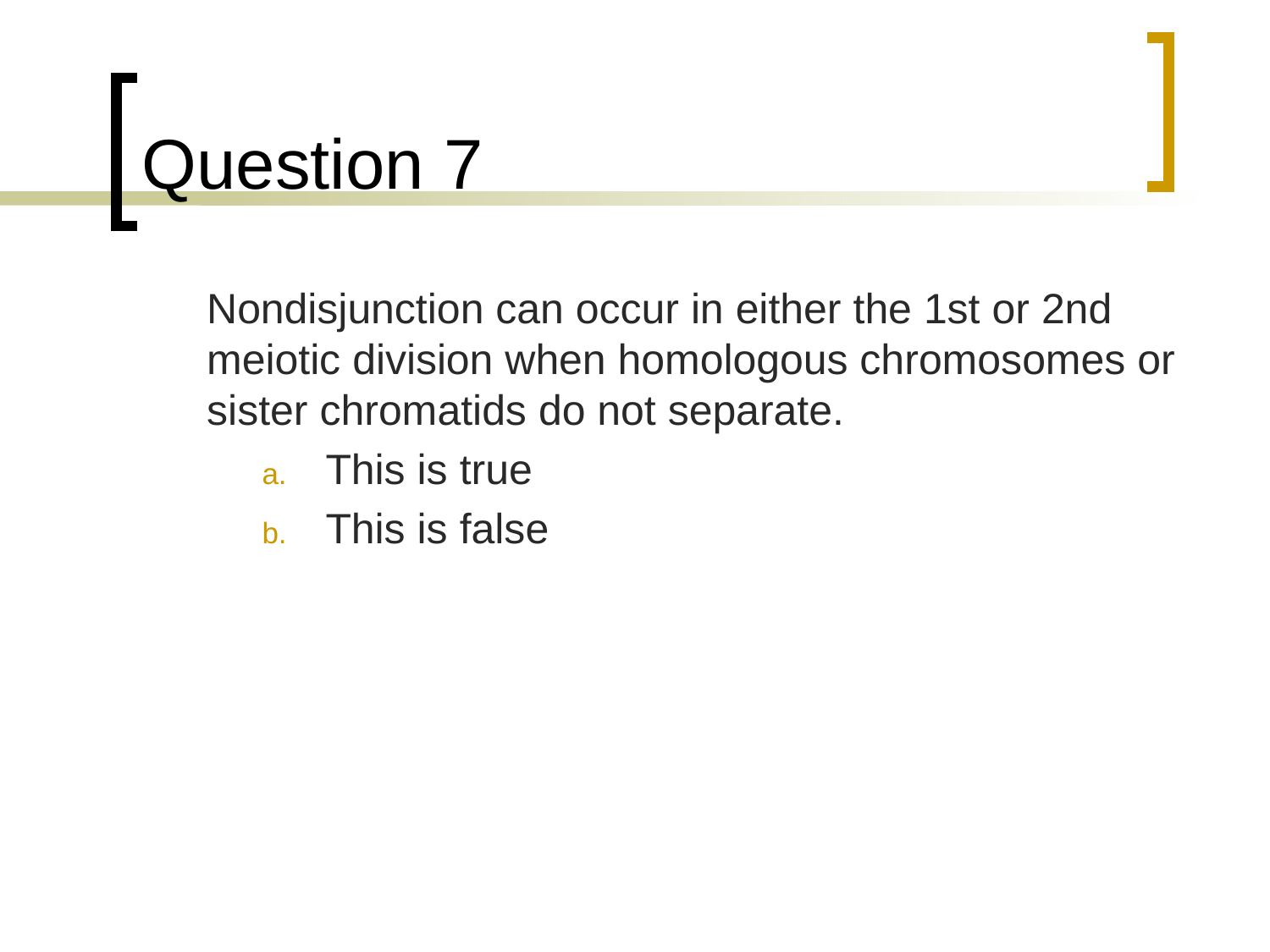

# Question 7
	Nondisjunction can occur in either the 1st or 2nd meiotic division when homologous chromosomes or sister chromatids do not separate.
This is true
This is false